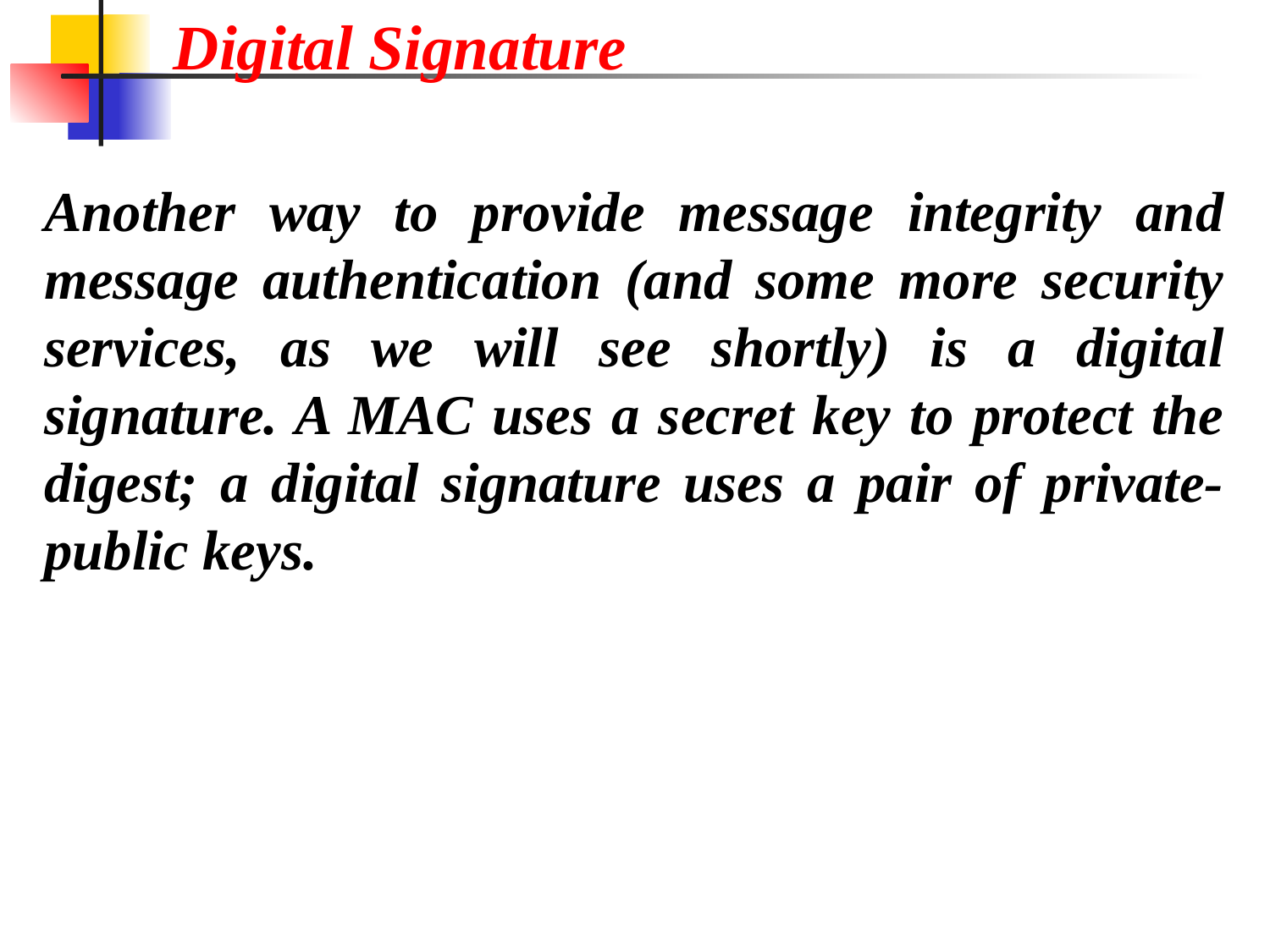

Digital Signature

Another way to provide message integrity and message authentication (and some more security services, as we will see shortly) is a digital signature. A MAC uses a secret key to protect the digest; a digital signature uses a pair of private-public keys.